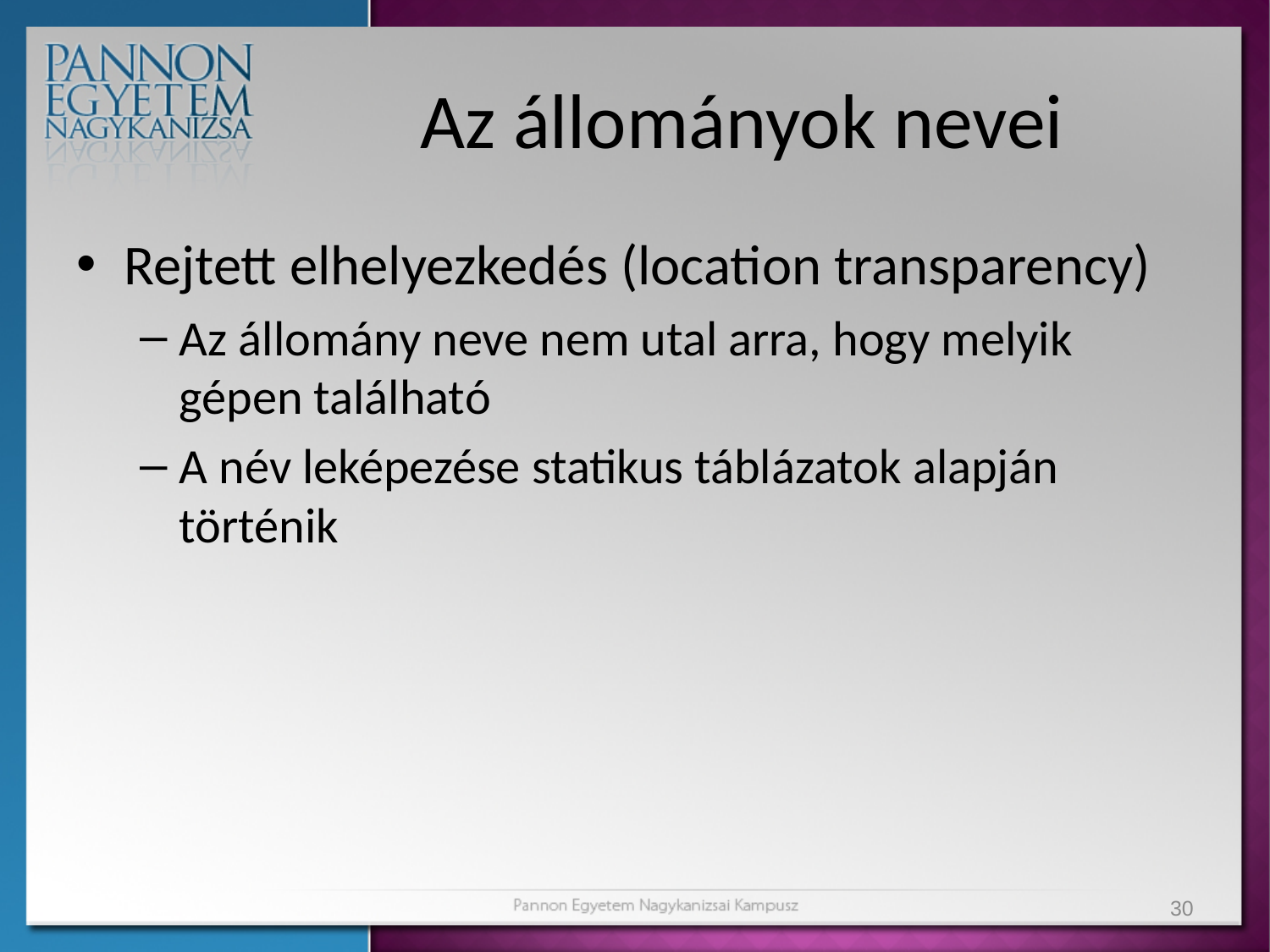

# Az állományok nevei
Rejtett elhelyezkedés (location transparency)
Az állomány neve nem utal arra, hogy melyik gépen található
A név leképezése statikus táblázatok alapján történik
30